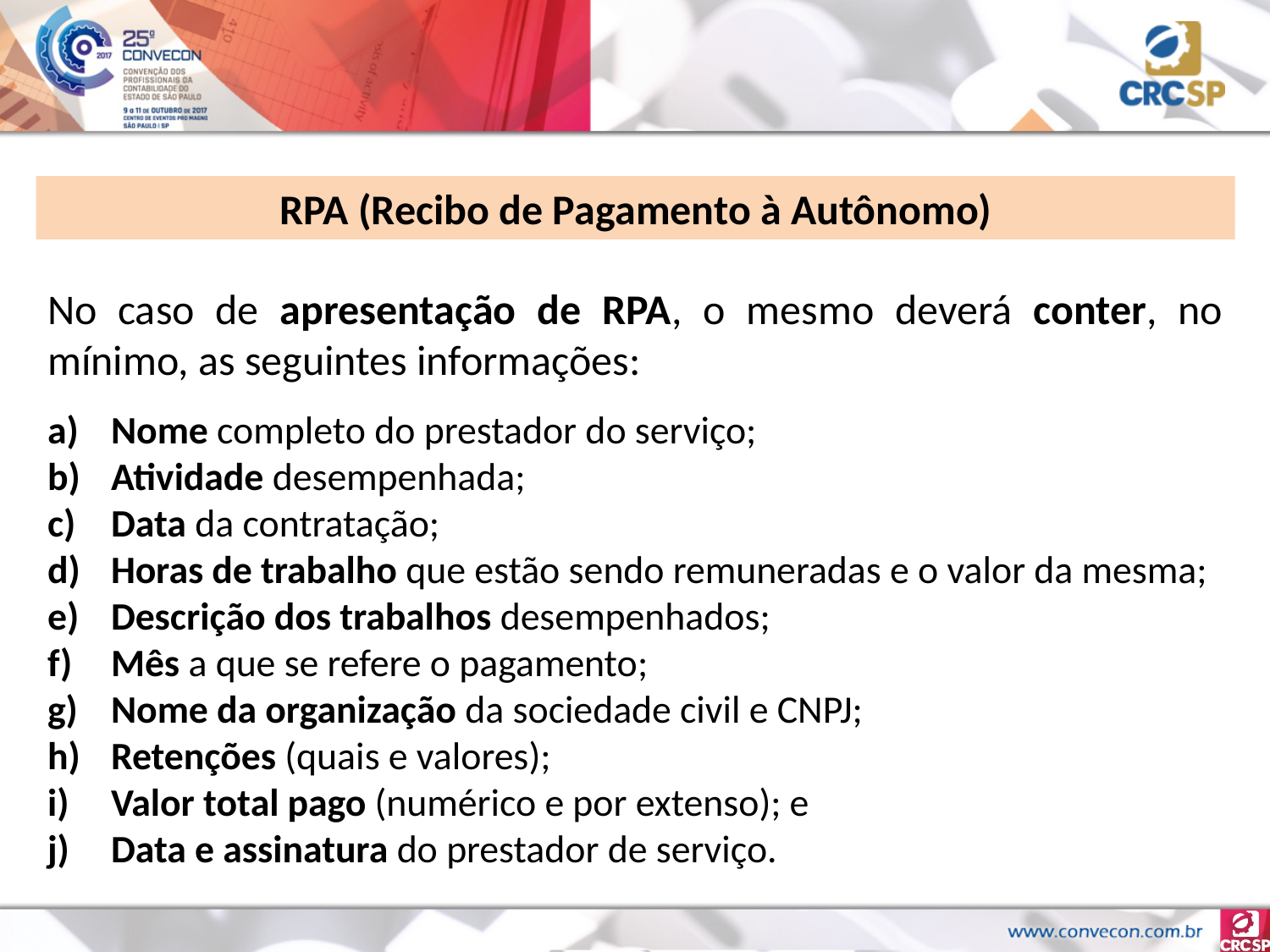

RPA (Recibo de Pagamento à Autônomo)

No caso de apresentação de RPA, o mesmo deverá conter, no mínimo, as seguintes informações:

Nome completo do prestador do serviço;
Atividade desempenhada;
Data da contratação;
Horas de trabalho que estão sendo remuneradas e o valor da mesma;
Descrição dos trabalhos desempenhados;
Mês a que se refere o pagamento;
Nome da organização da sociedade civil e CNPJ;
Retenções (quais e valores);
Valor total pago (numérico e por extenso); e
Data e assinatura do prestador de serviço.